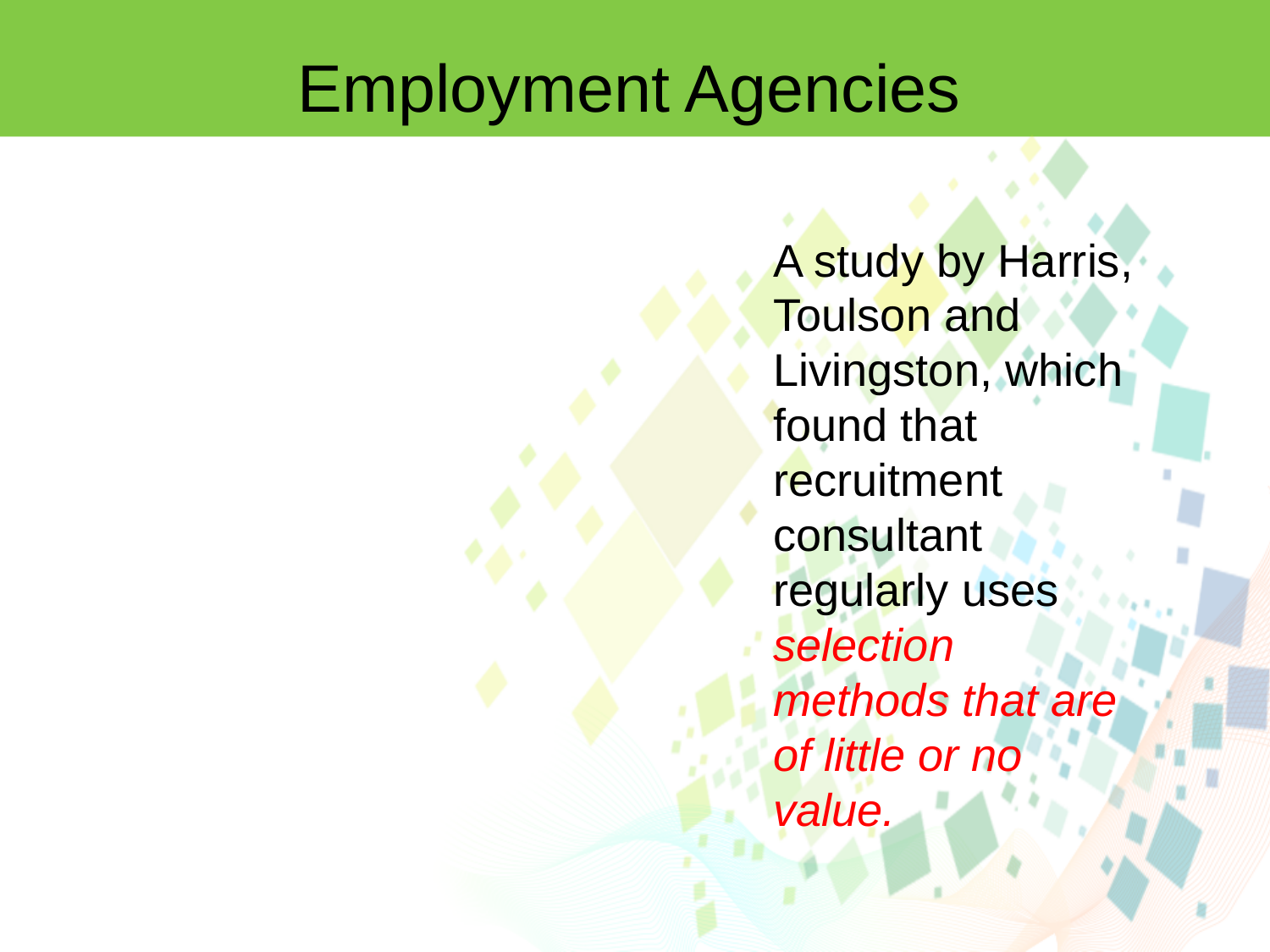

Employment Agencies
A study by Harris, Toulson and Livingston, which found that recruitment consultant regularly uses selection methods that are of little or no value.